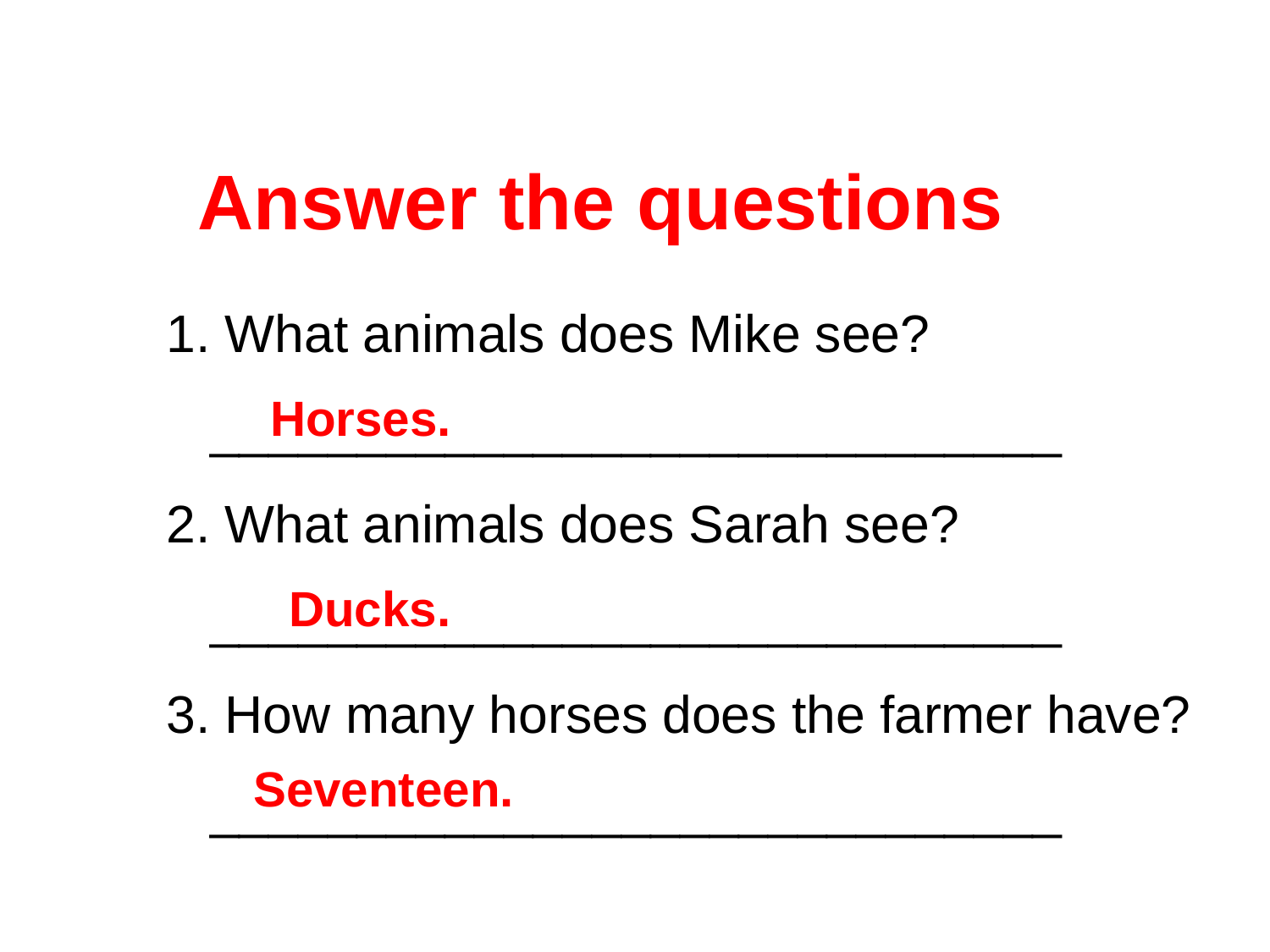

Answer the questions
1. What animals does Mike see?
   _____________________________
2. What animals does Sarah see?
   _____________________________
3. How many horses does the farmer have?
   _____________________________
Horses.
Ducks.
Seventeen.